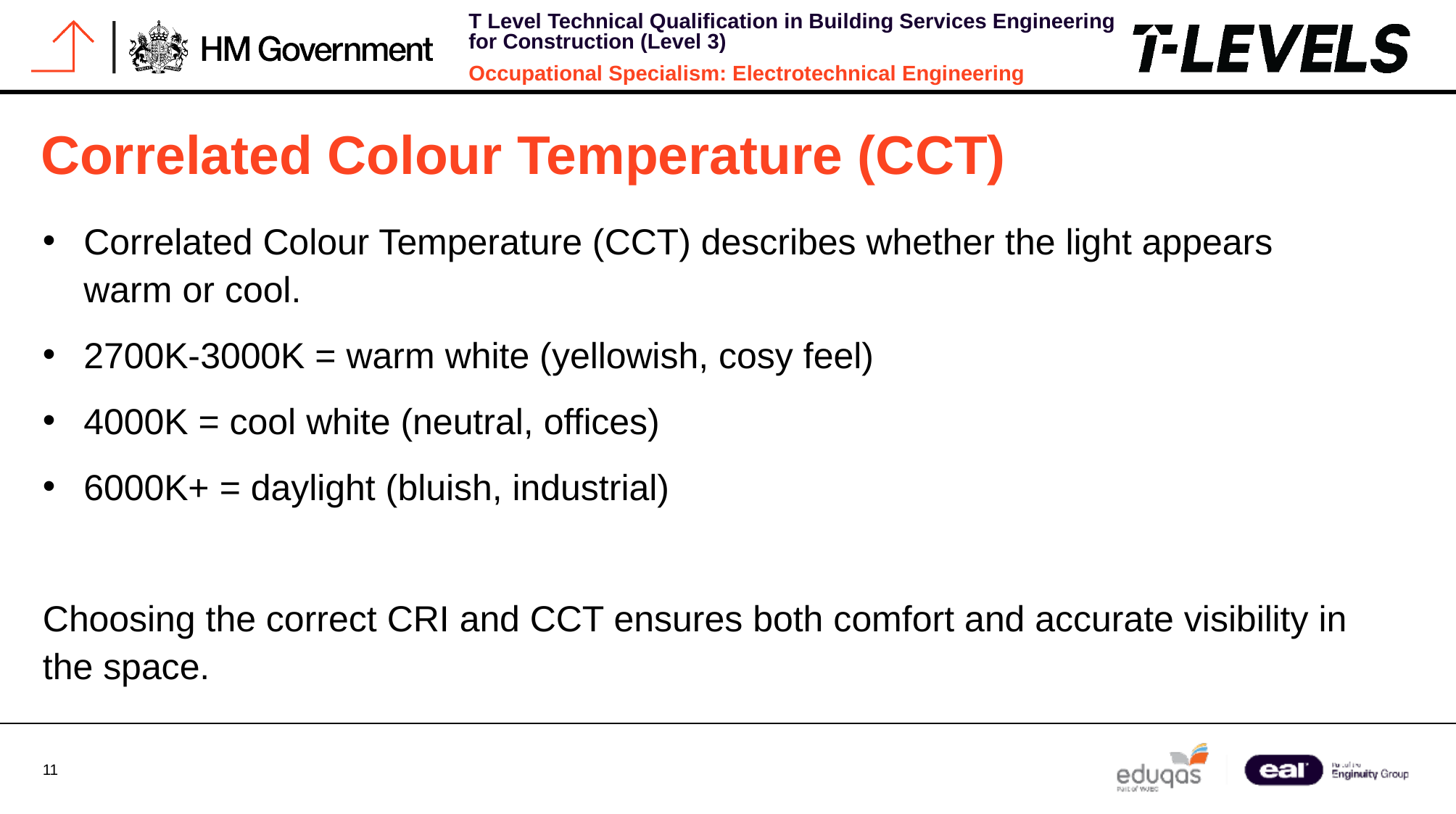

# Correlated Colour Temperature (CCT)
Correlated Colour Temperature (CCT) describes whether the light appears warm or cool.
2700K-3000K = warm white (yellowish, cosy feel)
4000K = cool white (neutral, offices)
6000K+ = daylight (bluish, industrial)

Choosing the correct CRI and CCT ensures both comfort and accurate visibility in the space.